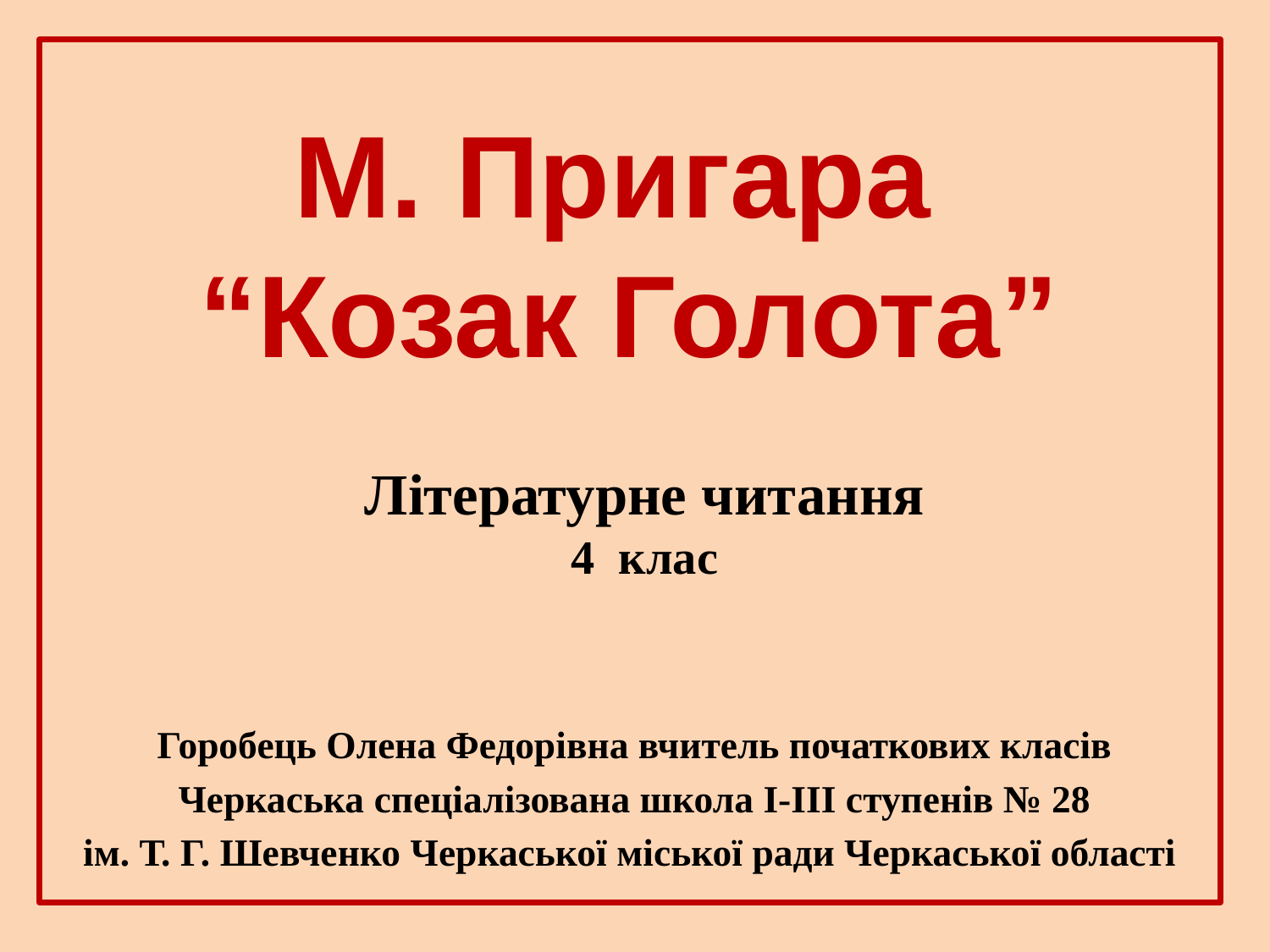

# М. Пригара “Козак Голота”
Літературне читання
4  клас
Горобець Олена Федорівна вчитель початкових класів
Черкаська спеціалізована школа І-ІІІ ступенів № 28
ім. Т. Г. Шевченко Черкаської міської ради Черкаської області